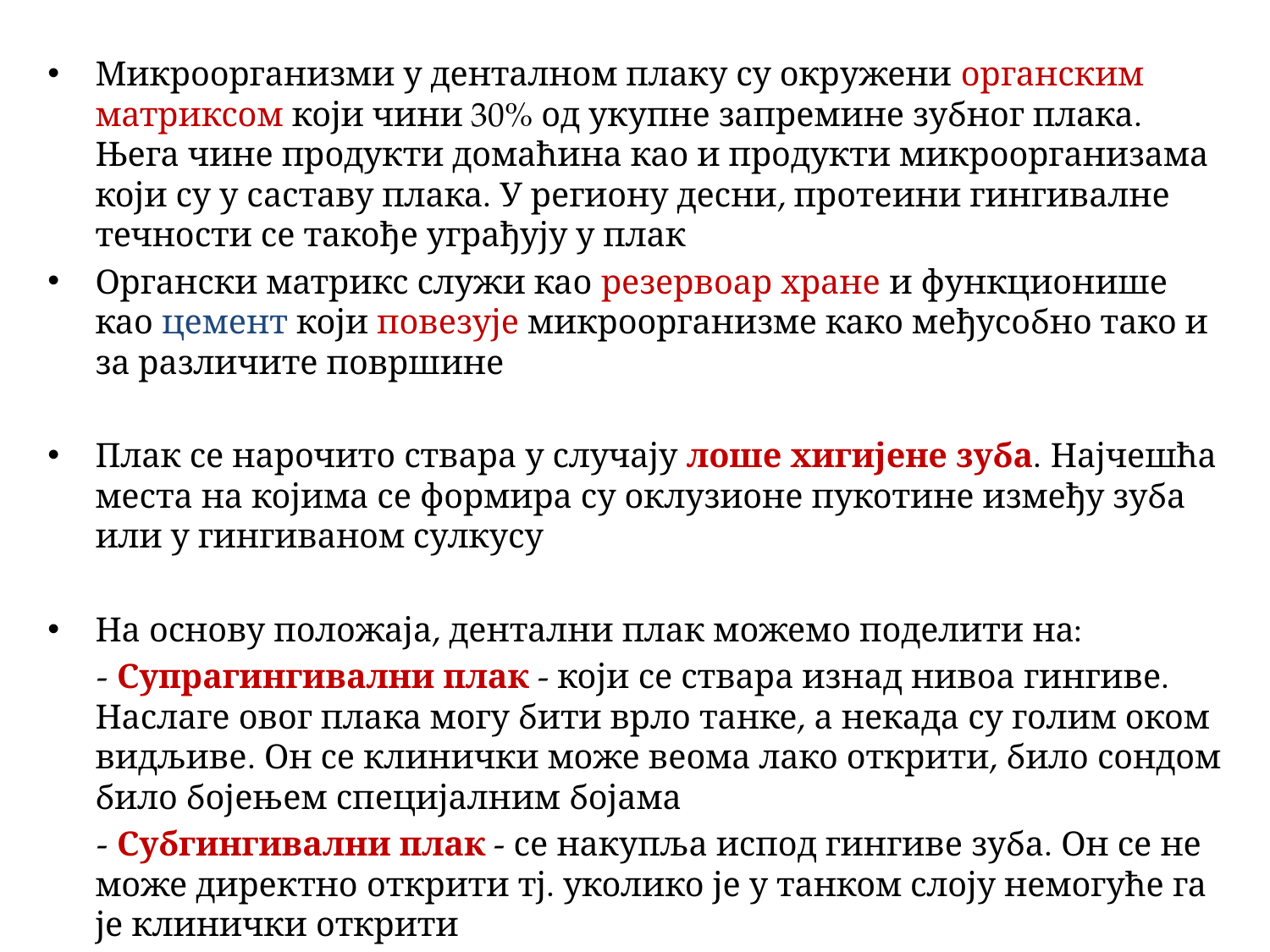

Микроорганизми у денталном плаку су окружени органским матриксом који чини 30% од укупне запремине зубног плака. Њега чине продукти домаћина као и продукти микроорганизама који су у саставу плака. У региону десни, протеини гингивалне течности се такође уграђују у плак
Органски матрикс служи као резервоар хране и функционише као цемент који повезује микроорганизме како међусобно тако и за различите површине

Плак се нарочито ствара у случају лоше хигијене зуба. Најчешћа места на којима се формира су оклузионе пукотине између зуба или у гингиваном сулкусу

На основу положаја, дентални плак можемо поделити на:
- Супрагингивални плак - који се ствара изнад нивоа гингиве. Наслаге овог плака могу бити врло танке, а некада су голим оком видљиве. Он се клинички може веома лако открити, било сондом било бојењем специјалним бојама
- Субгингивални плак - се накупља испод гингиве зуба. Он се не може директно открити тј. уколико је у танком слоју немогуће га је клинички открити